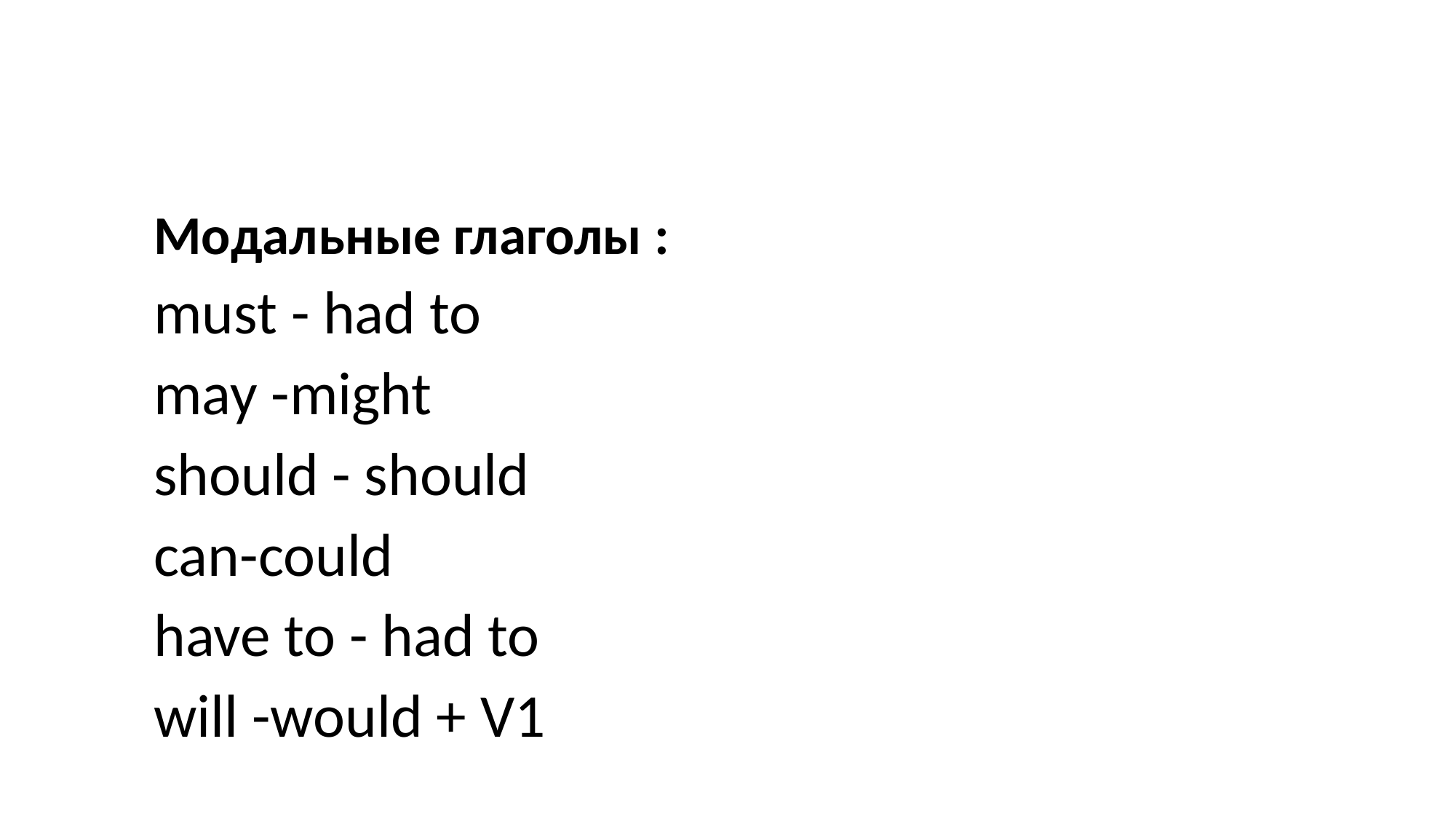

#
Модальные глаголы :
must - had to
may -might
should - should
can-could
have to - had to
will -would + V1